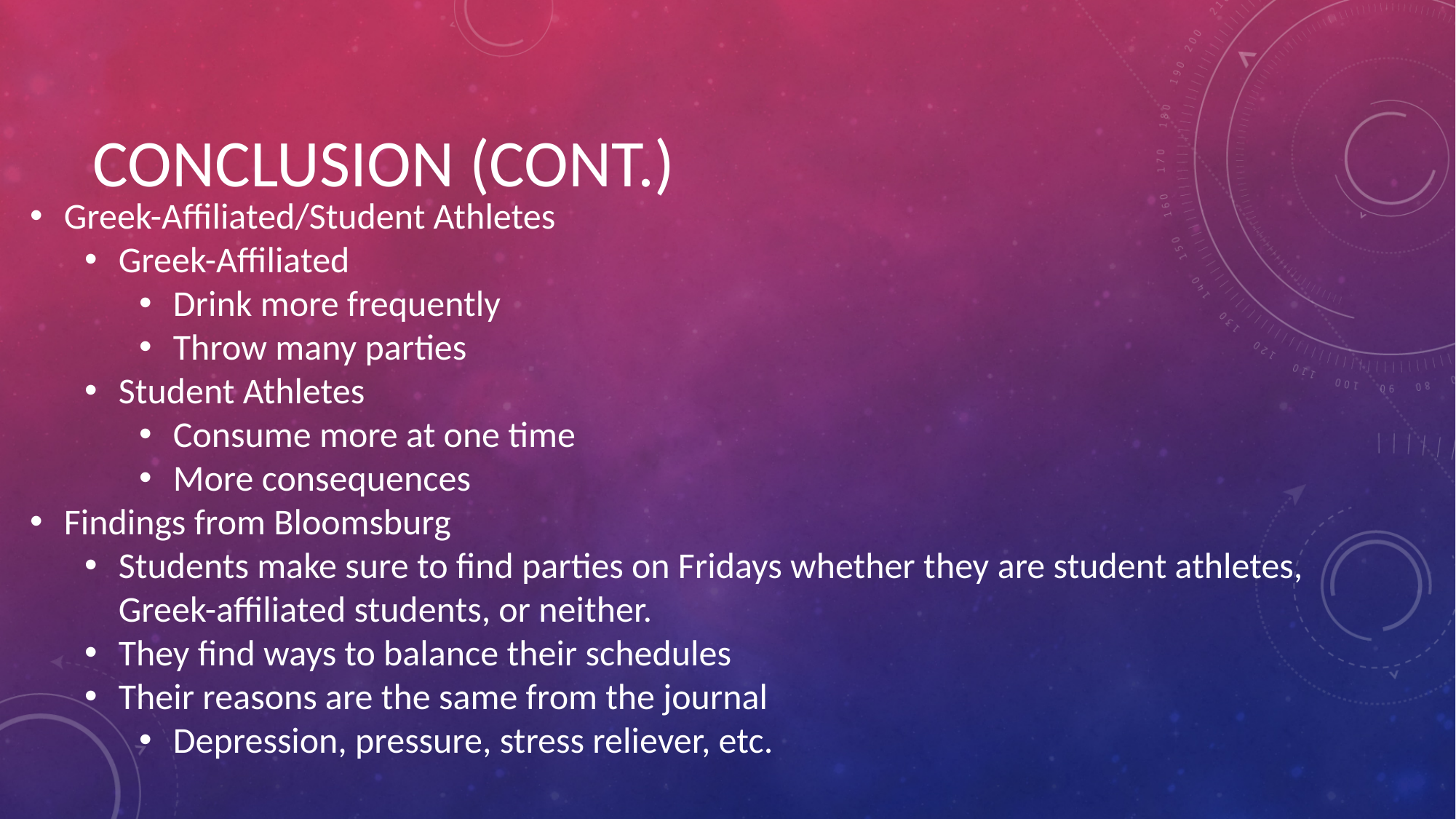

# Conclusion (cont.)
Greek-Affiliated/Student Athletes
Greek-Affiliated
Drink more frequently
Throw many parties
Student Athletes
Consume more at one time
More consequences
Findings from Bloomsburg
Students make sure to find parties on Fridays whether they are student athletes, Greek-affiliated students, or neither.
They find ways to balance their schedules
Their reasons are the same from the journal
Depression, pressure, stress reliever, etc.